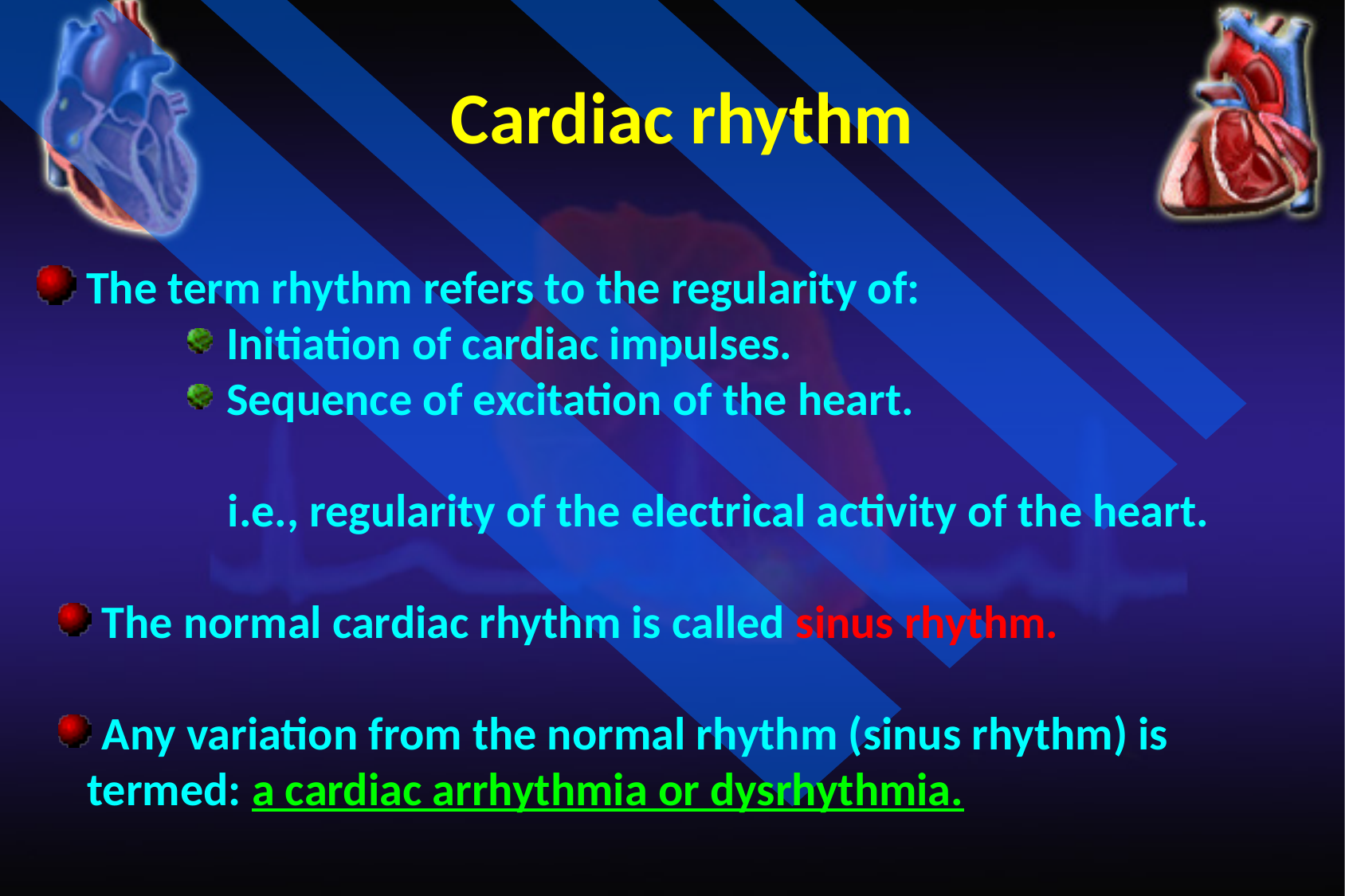

Cardiac rhythm
 The term rhythm refers to the regularity of:
 Initiation of cardiac impulses.
 Sequence of excitation of the heart.

                i.e., regularity of the electrical activity of the heart.

 The normal cardiac rhythm is called sinus rhythm.

 Any variation from the normal rhythm (sinus rhythm) is termed: a cardiac arrhythmia or dysrhythmia.